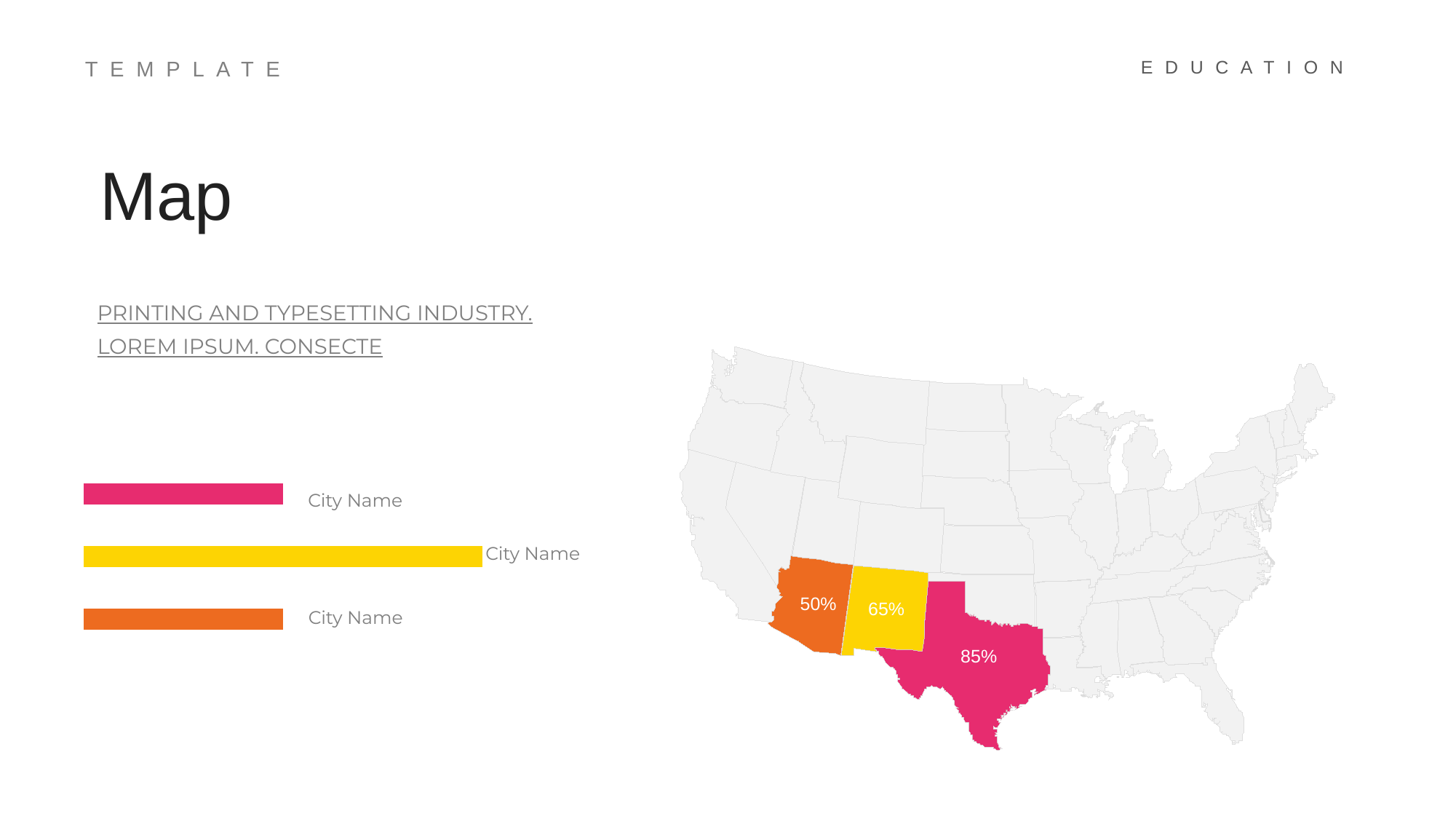

TEMPLATE
EDUCATION
Map
PRINTING AND TYPESETTING INDUSTRY. LOREM IPSUM. CONSECTE

### Chart

| Category | Series 1 |
|---|---|
| Category 1 | 2.0 |
| Category 2 | 4.0 |
| Category 3 | 2.0 |
City Name
City Name
50%
65%
City Name
85%